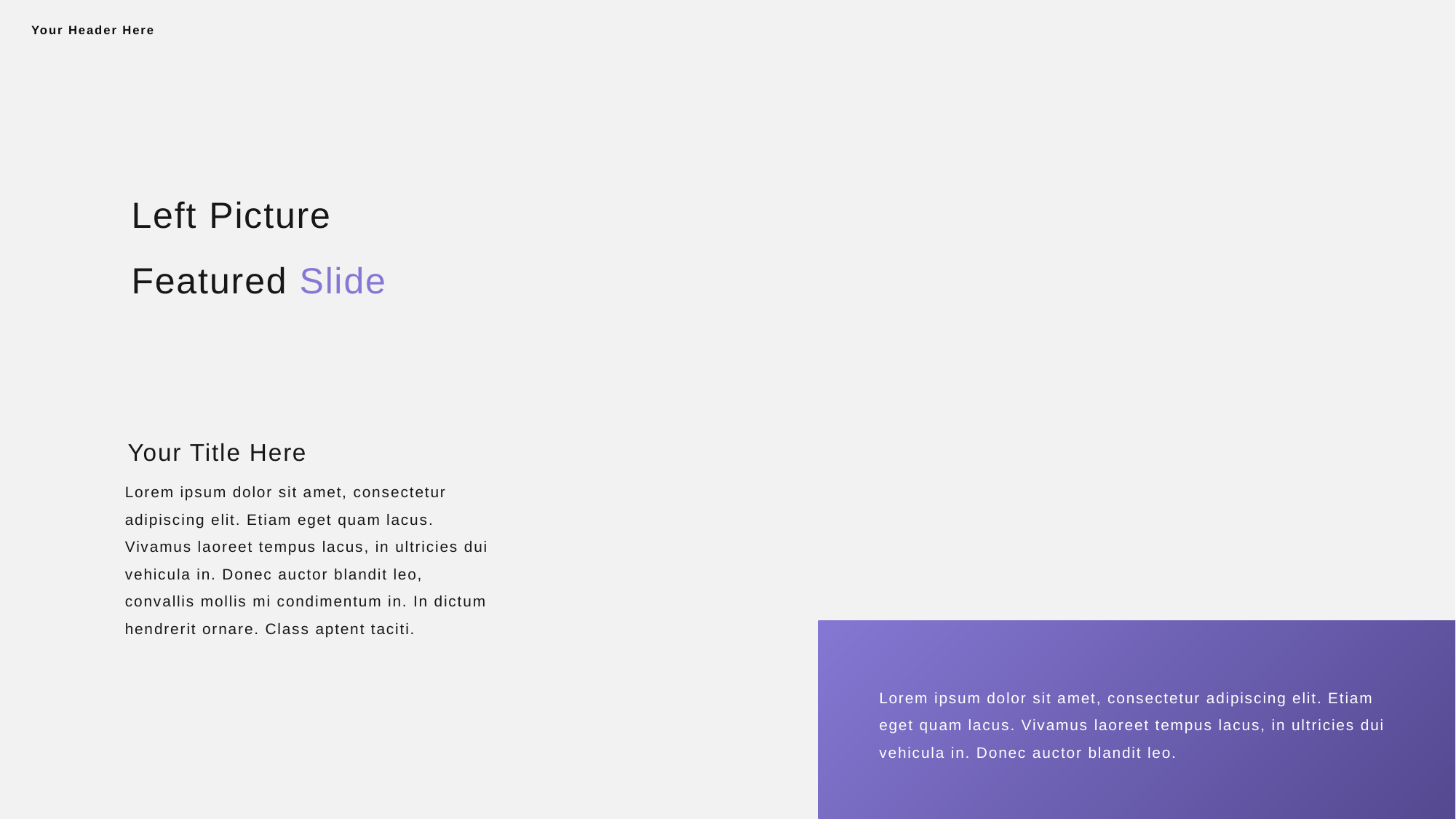

Your Header Here
Left Picture
Featured Slide
Your Title Here
Lorem ipsum dolor sit amet, consectetur adipiscing elit. Etiam eget quam lacus. Vivamus laoreet tempus lacus, in ultricies dui vehicula in. Donec auctor blandit leo, convallis mollis mi condimentum in. In dictum hendrerit ornare. Class aptent taciti.

Lorem ipsum dolor sit amet, consectetur adipiscing elit. Etiam eget quam lacus. Vivamus laoreet tempus lacus, in ultricies dui vehicula in. Donec auctor blandit leo.